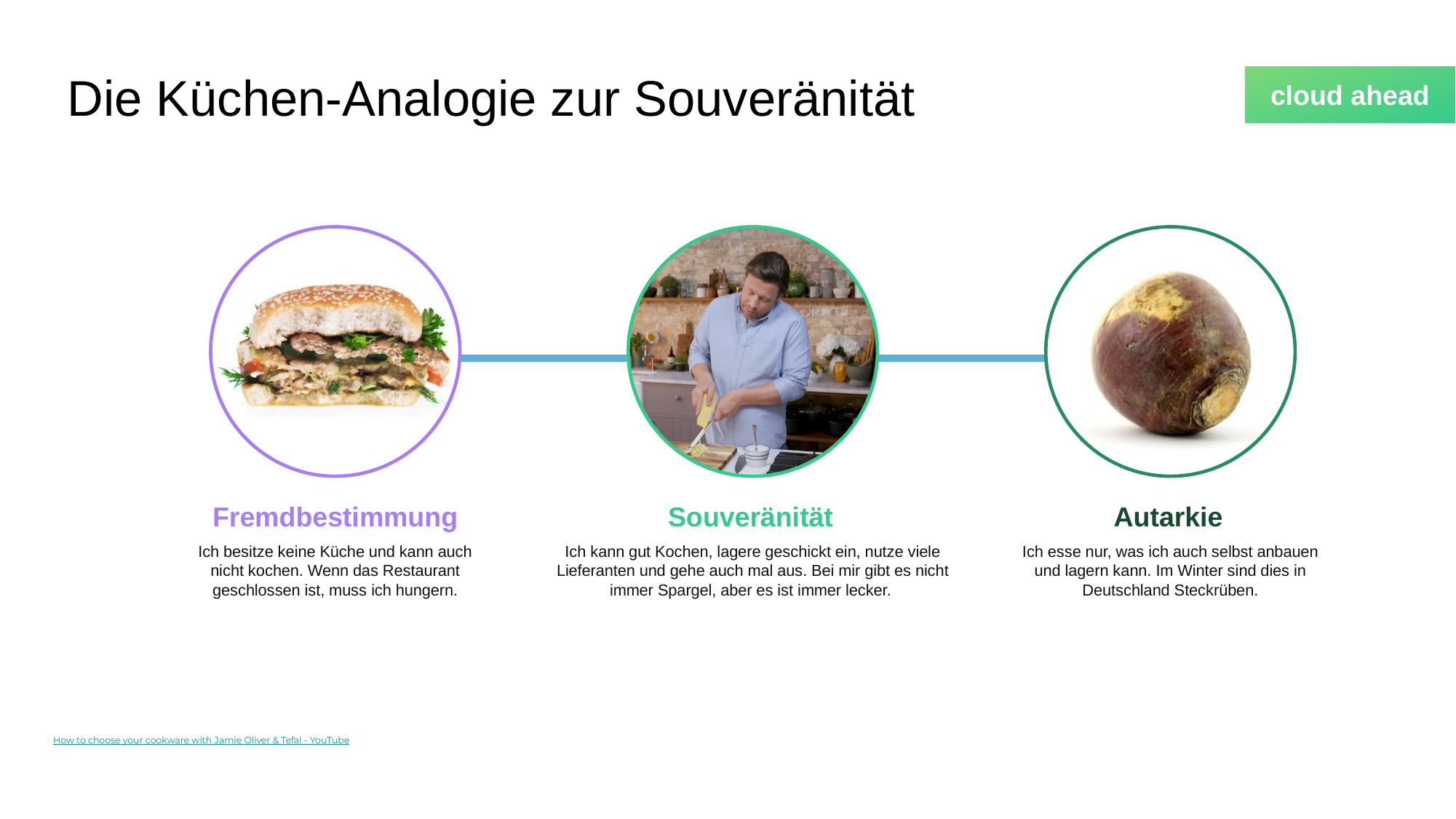

# Die Küchen-Analogie zur Souveränität

Fremdbestimmung
Ich besitze keine Küche und kann auch nicht kochen. Wenn das Restaurant geschlossen ist, muss ich hungern.
Souveränität
Ich kann gut Kochen, lagere geschickt ein, nutze viele Lieferanten und gehe auch mal aus. Bei mir gibt es nicht immer Spargel, aber es ist immer lecker.
Autarkie
Ich esse nur, was ich auch selbst anbauen und lagern kann. Im Winter sind dies in Deutschland Steckrüben.
How to choose your cookware with Jamie Oliver & Tefal - YouTube